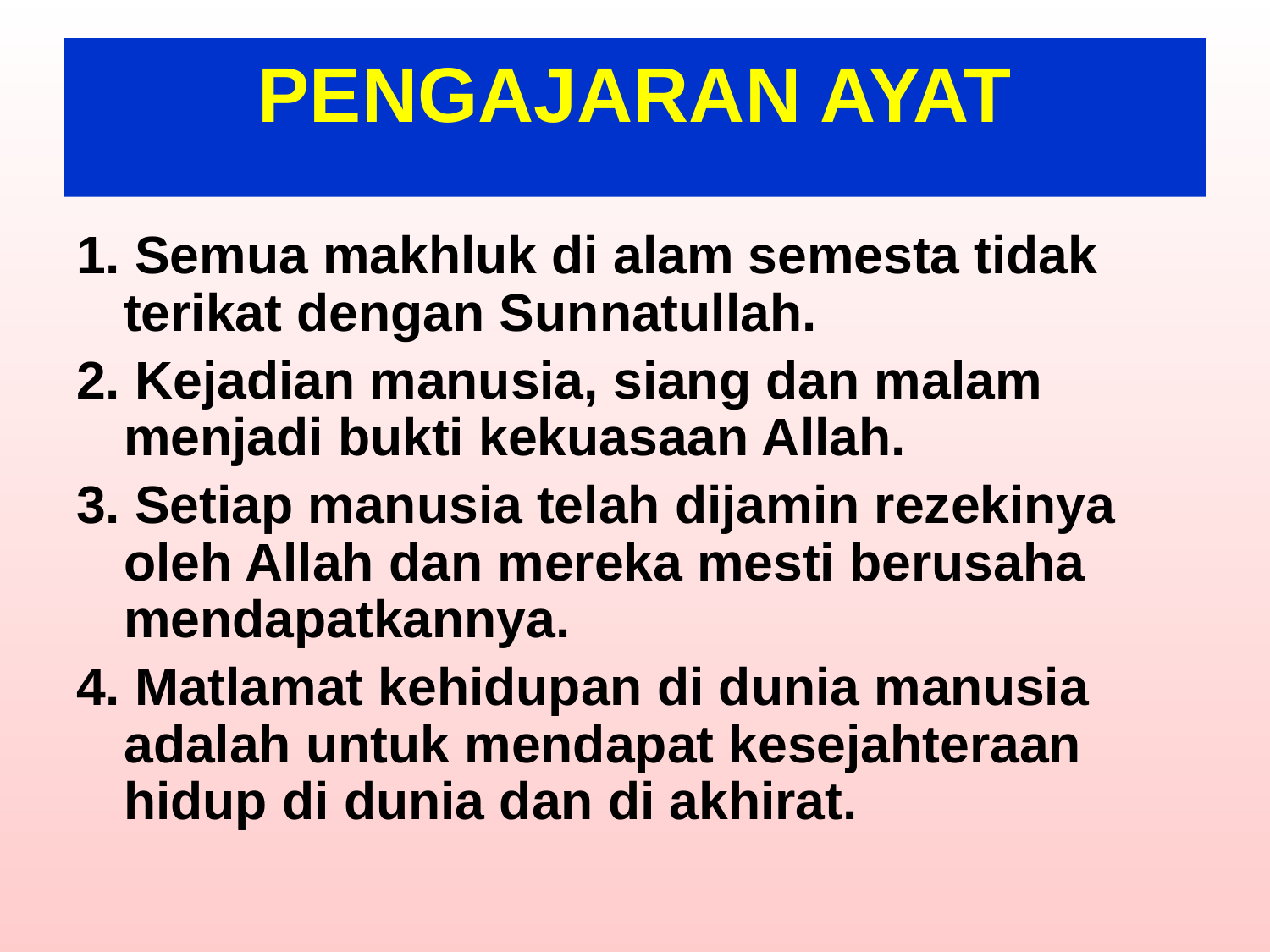

# PENGAJARAN AYAT
1. Semua makhluk di alam semesta tidak terikat dengan Sunnatullah.
2. Kejadian manusia, siang dan malam menjadi bukti kekuasaan Allah.
3. Setiap manusia telah dijamin rezekinya oleh Allah dan mereka mesti berusaha mendapatkannya.
4. Matlamat kehidupan di dunia manusia adalah untuk mendapat kesejahteraan hidup di dunia dan di akhirat.